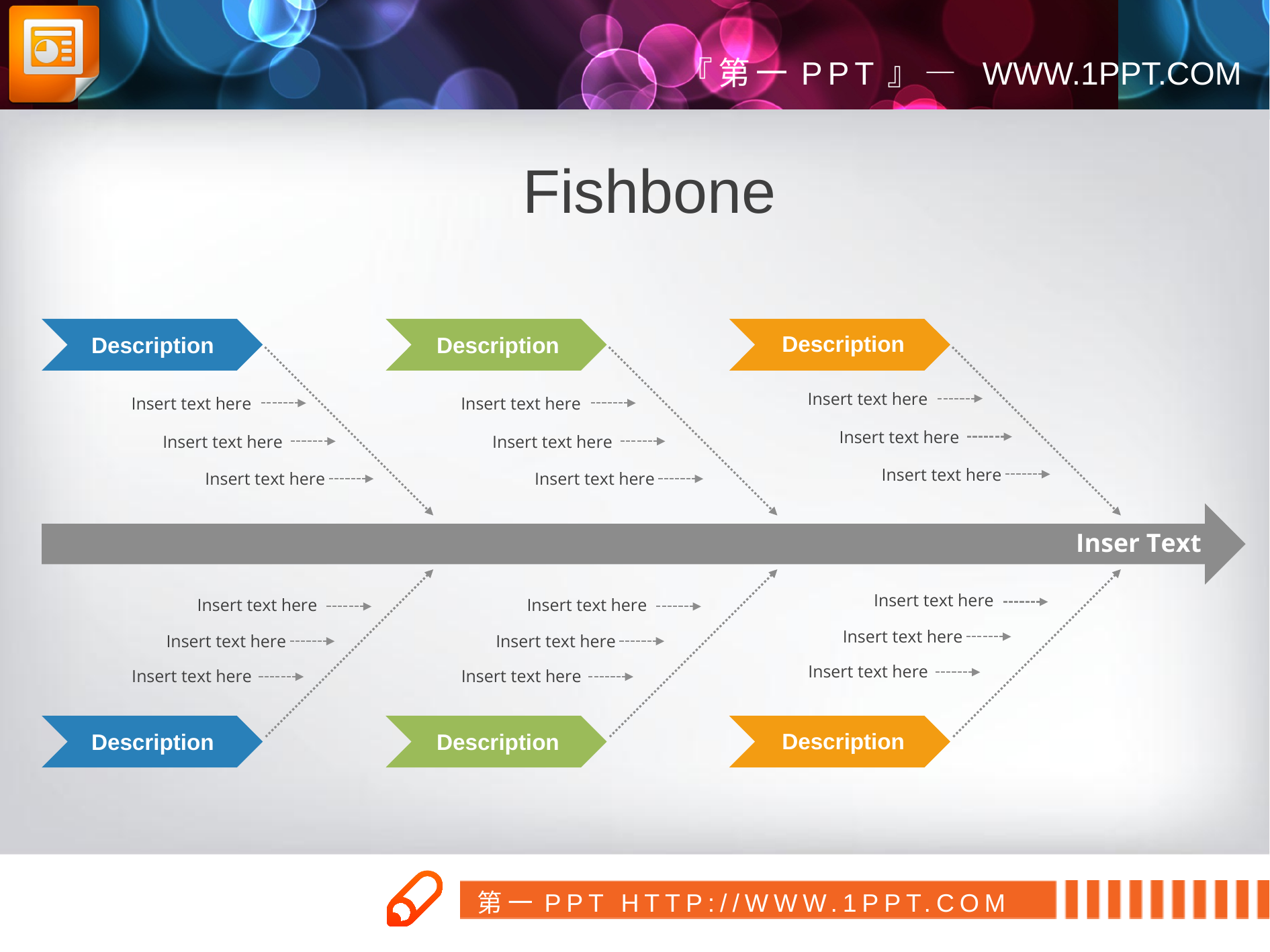

Fishbone

Description
Description
Description
Insert text here
Insert text here
Insert text here
Insert text here
Insert text here
Insert text here
Insert text here
Insert text here
Insert text here

Inser Text
Insert text here
Insert text here
Insert text here
Insert text here
Insert text here
Insert text here
Insert text here
Insert text here
Insert text here

Description
Description
Description